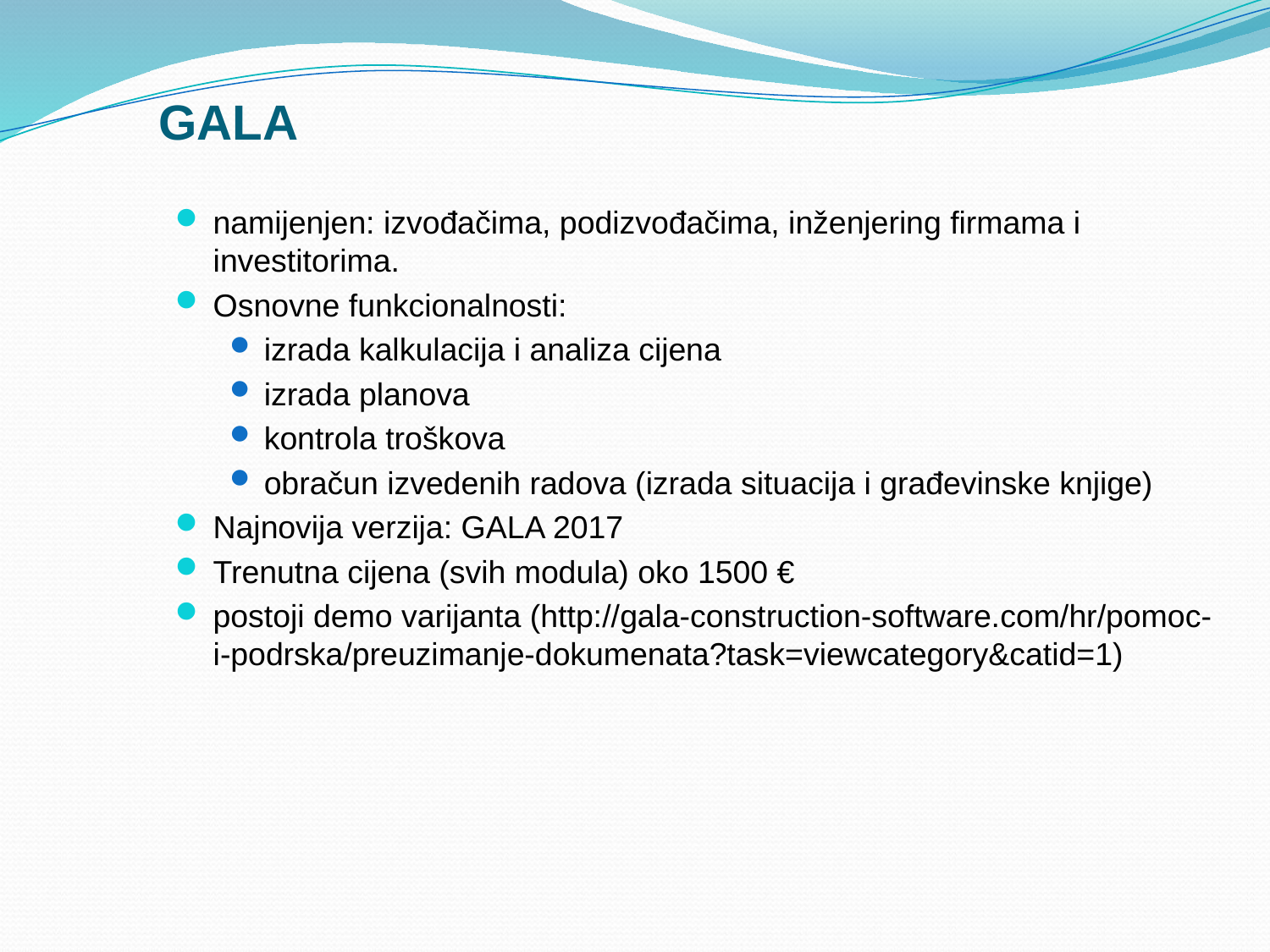

# GALA
namijenjen: izvođačima, podizvođačima, inženjering firmama i investitorima.
Osnovne funkcionalnosti:
izrada kalkulacija i analiza cijena
izrada planova
kontrola troškova
obračun izvedenih radova (izrada situacija i građevinske knjige)
Najnovija verzija: GALA 2017
Trenutna cijena (svih modula) oko 1500 €
postoji demo varijanta (http://gala-construction-software.com/hr/pomoc-i-podrska/preuzimanje-dokumenata?task=viewcategory&catid=1)